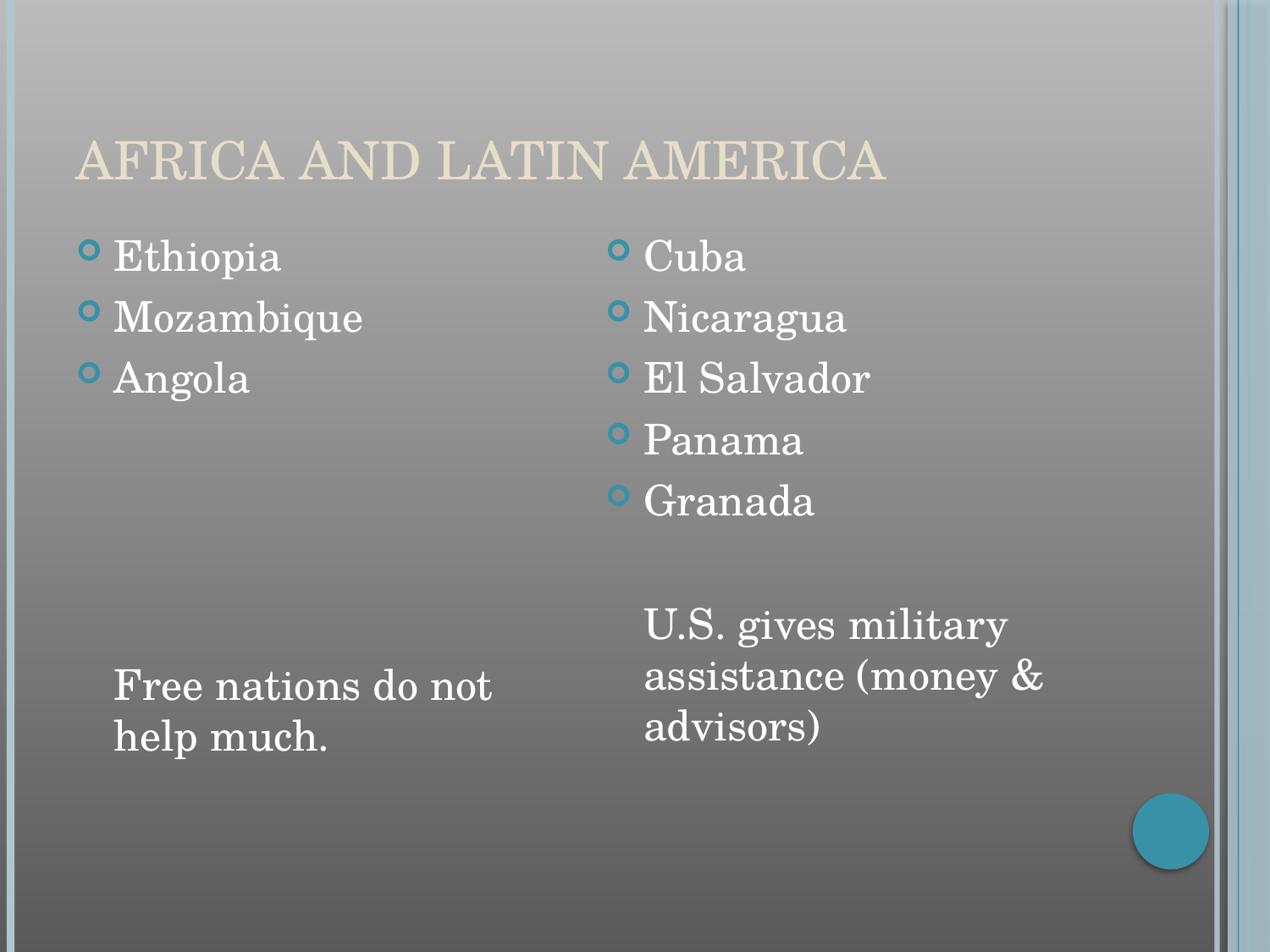

# Africa and Latin America
Ethiopia
Mozambique
Angola

 	Free nations do not help much.
Cuba
Nicaragua
El Salvador
Panama
Granada

	U.S. gives military assistance (money & advisors)